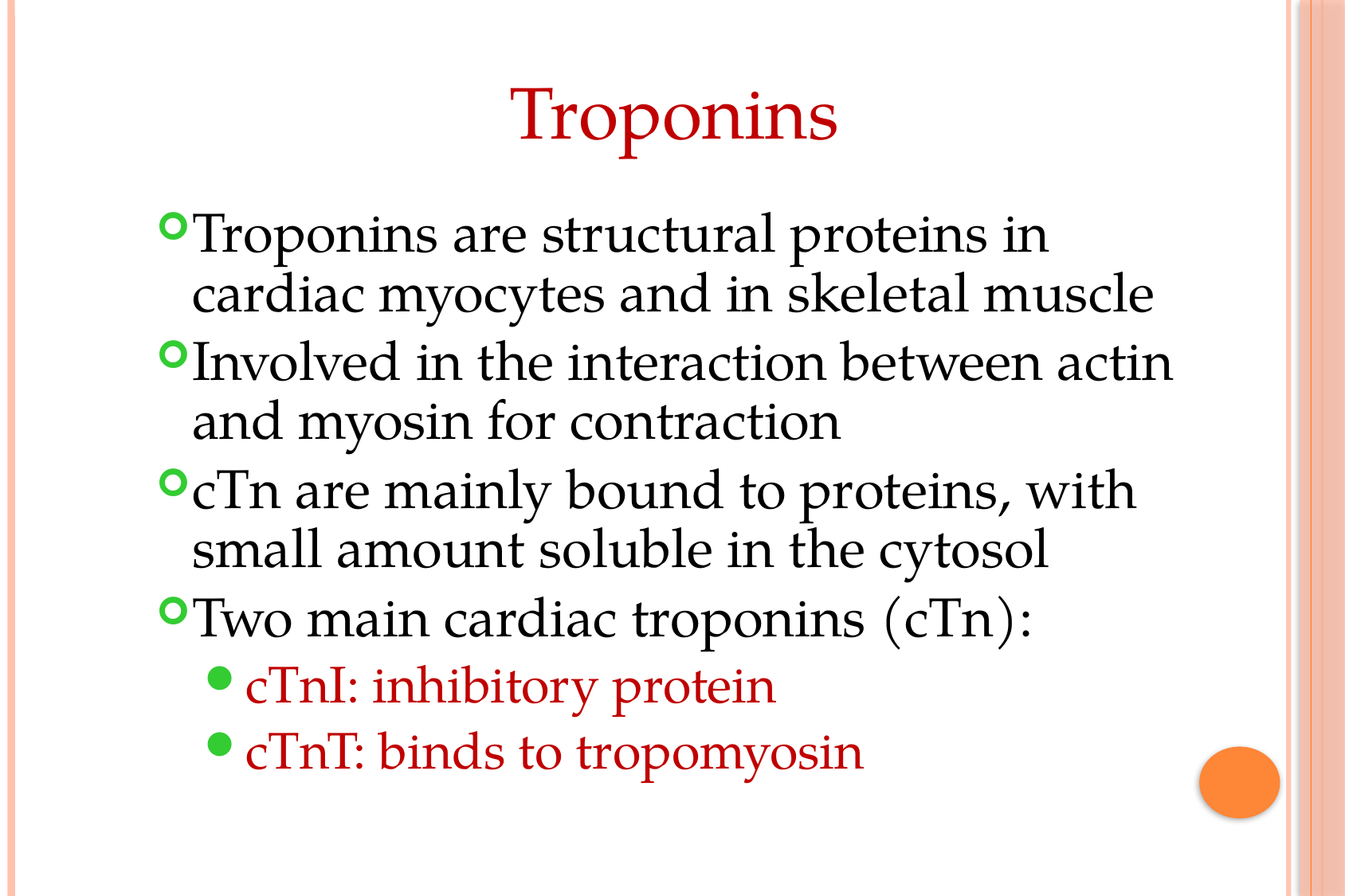

Troponins
Troponins are structural proteins in cardiac myocytes and in skeletal muscle
Involved in the interaction between actin and myosin for contraction
cTn are mainly bound to proteins, with small amount soluble in the cytosol
Two main cardiac troponins (cTn):
cTnI: inhibitory protein
cTnT: binds to tropomyosin